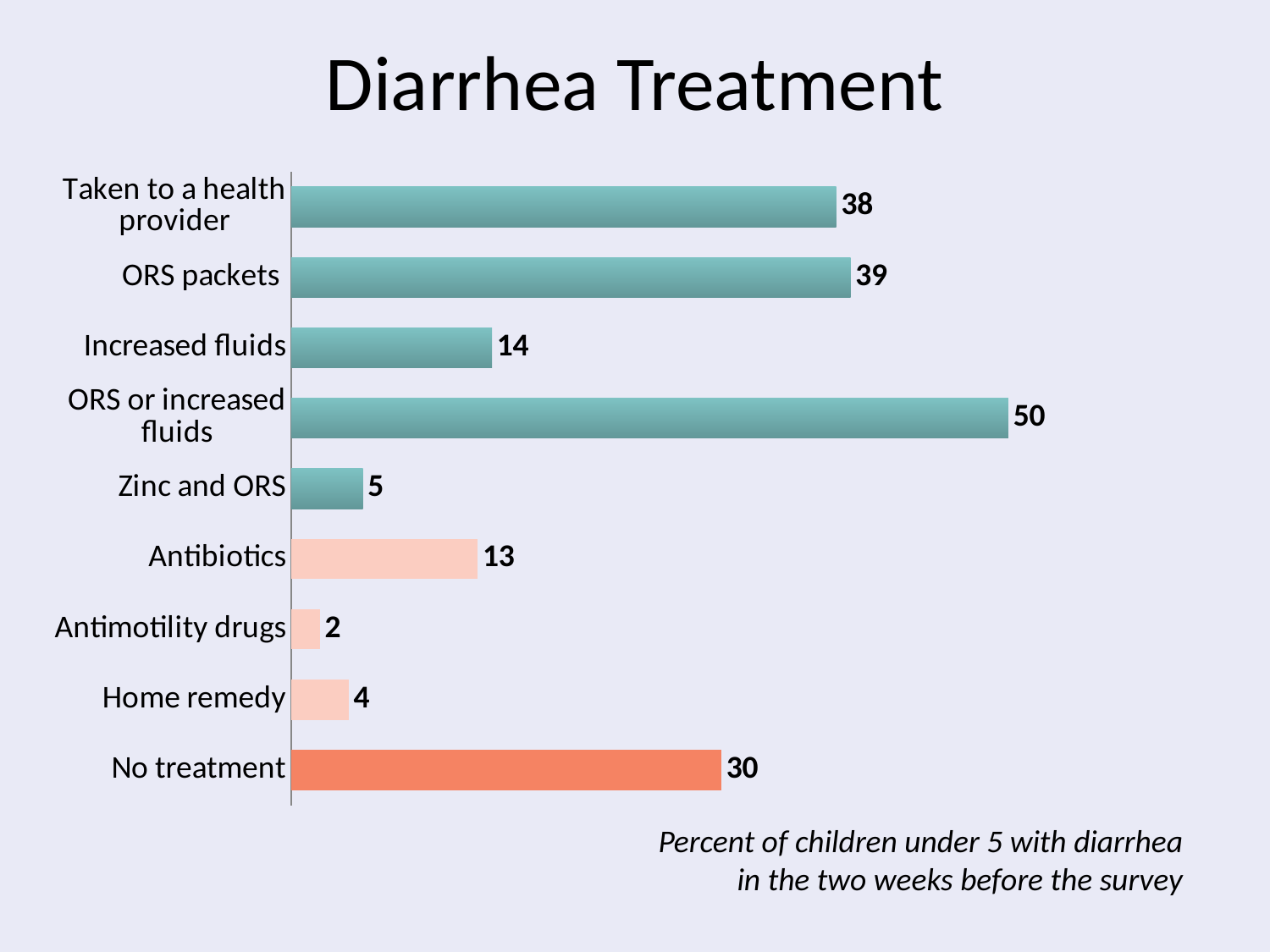

# Diarrhea Treatment

### Chart

| Category | Series 1 |
|---|---|
| No treatment | 30.0 |
| Home remedy | 4.0 |
| Antimotility drugs | 2.0 |
| Antibiotics | 13.0 |
| Zinc and ORS | 5.0 |
| ORS or increased fluids | 50.0 |
| Increased fluids | 14.0 |
| ORS packets  | 39.0 |
| Taken to a health provider | 38.0 |
Percent of children under 5 with diarrhea in the two weeks before the survey